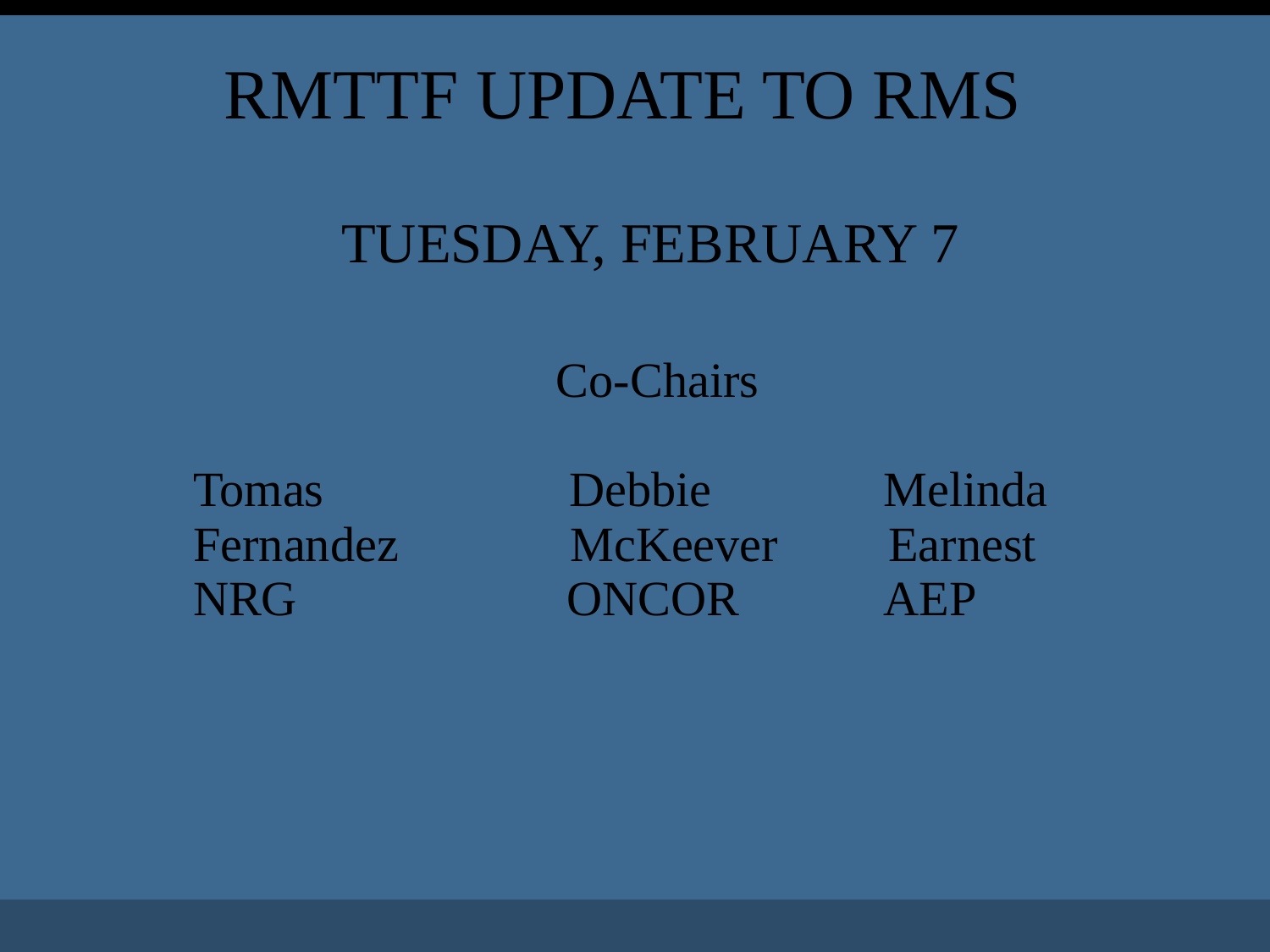

|  |  |
| --- | --- |
|  | RMTTF UPDATE TO RMS TUESDAY, FEBRUARY 7 Co-Chairs Tomas Debbie Melinda Fernandez McKeever Earnest NRG ONCOR AEP |
|  |  |
# Accomplishments for 2022